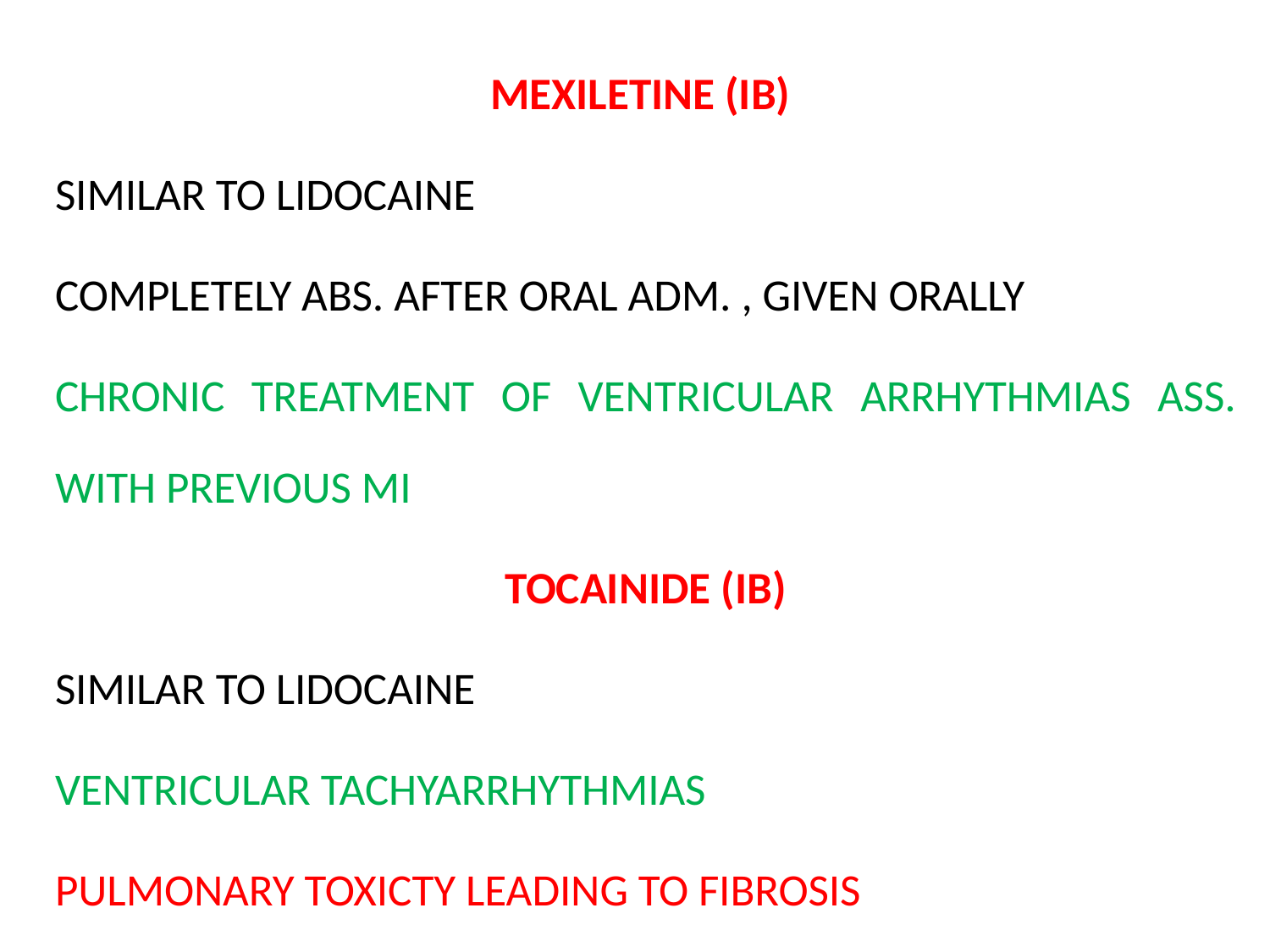

MEXILETINE (IB)
SIMILAR TO LIDOCAINE
COMPLETELY ABS. AFTER ORAL ADM. , GIVEN ORALLY
CHRONIC TREATMENT OF VENTRICULAR ARRHYTHMIAS ASS. WITH PREVIOUS MI
TOCAINIDE (IB)
SIMILAR TO LIDOCAINE
VENTRICULAR TACHYARRHYTHMIAS
PULMONARY TOXICTY LEADING TO FIBROSIS